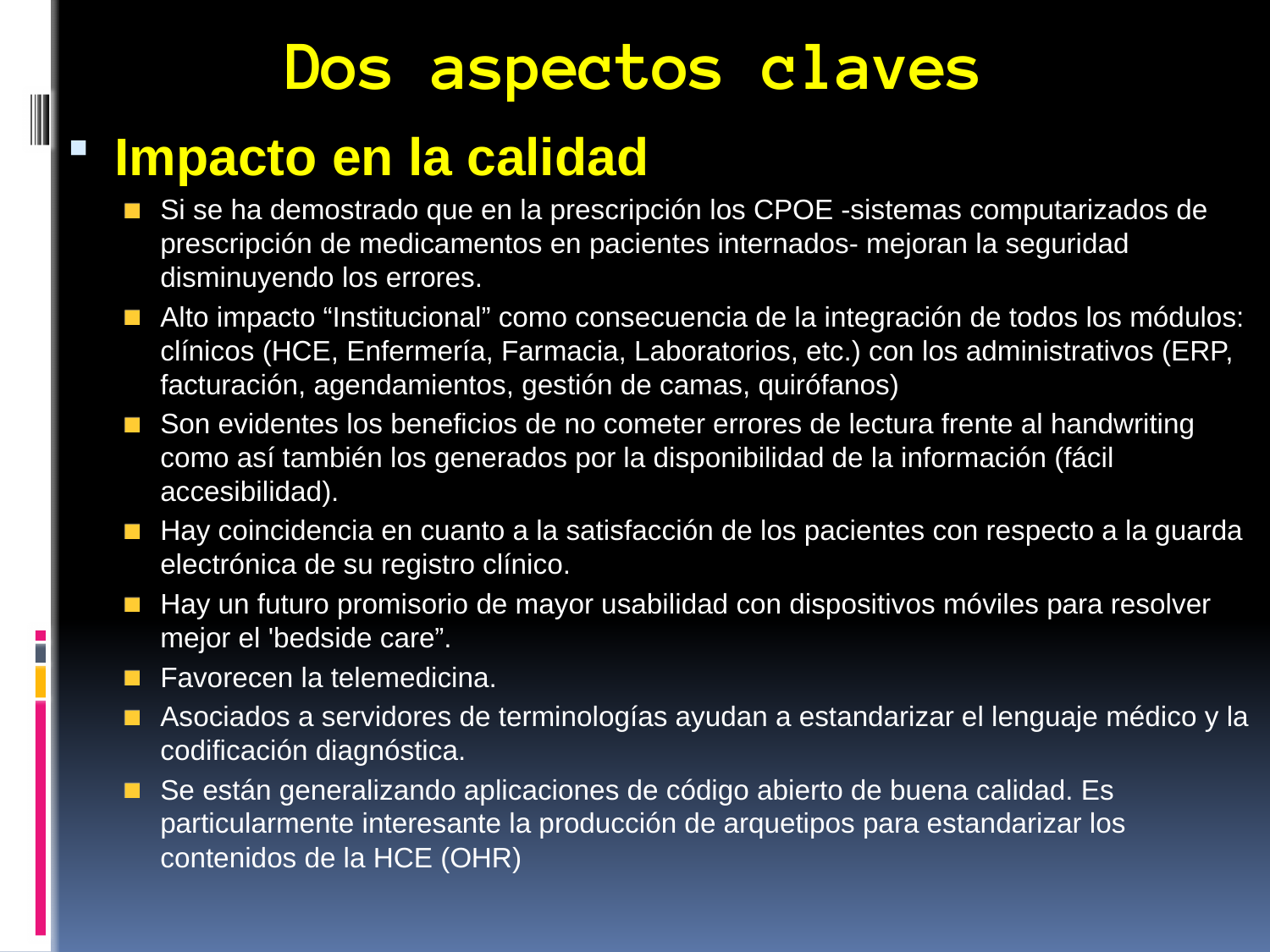

# Dos aspectos claves
Impacto en la calidad
Si se ha demostrado que en la prescripción los CPOE -sistemas computarizados de prescripción de medicamentos en pacientes internados- mejoran la seguridad disminuyendo los errores.
Alto impacto “Institucional” como consecuencia de la integración de todos los módulos: clínicos (HCE, Enfermería, Farmacia, Laboratorios, etc.) con los administrativos (ERP, facturación, agendamientos, gestión de camas, quirófanos)
Son evidentes los beneficios de no cometer errores de lectura frente al handwriting  como así también los generados por la disponibilidad de la información (fácil accesibilidad).
Hay coincidencia en cuanto a la satisfacción de los pacientes con respecto a la guarda electrónica de su registro clínico.
Hay un futuro promisorio de mayor usabilidad con dispositivos móviles para resolver mejor el 'bedside care”.
Favorecen la telemedicina.
Asociados a servidores de terminologías ayudan a estandarizar el lenguaje médico y la codificación diagnóstica.
Se están generalizando aplicaciones de código abierto de buena calidad. Es particularmente interesante la producción de arquetipos para estandarizar los contenidos de la HCE (OHR)

Cambio cultural